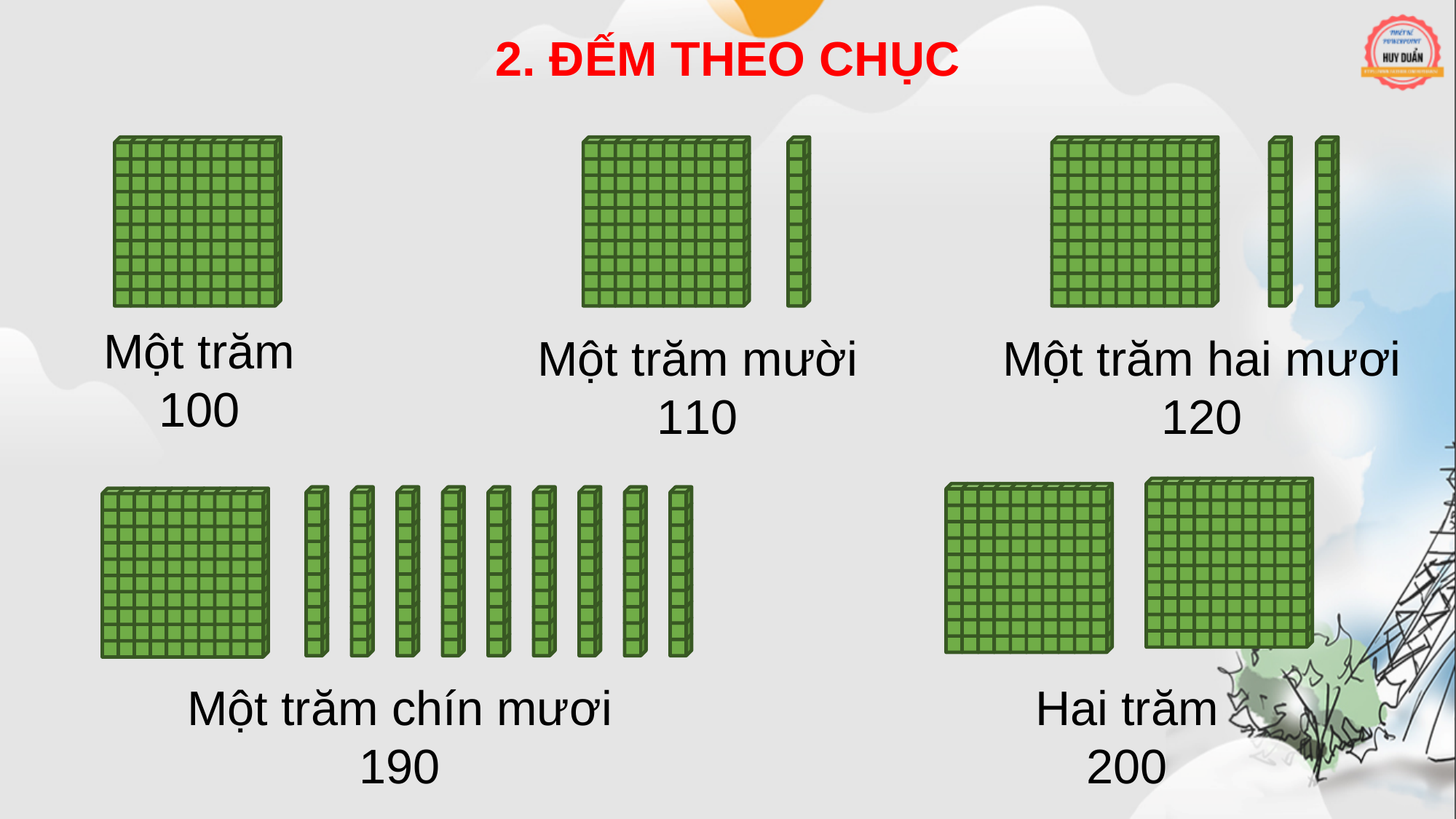

2. ĐẾM THEO CHỤC

Một trăm
100
Một trăm mười
110
Một trăm hai mươi
120

Một trăm chín mươi
190
Hai trăm
200